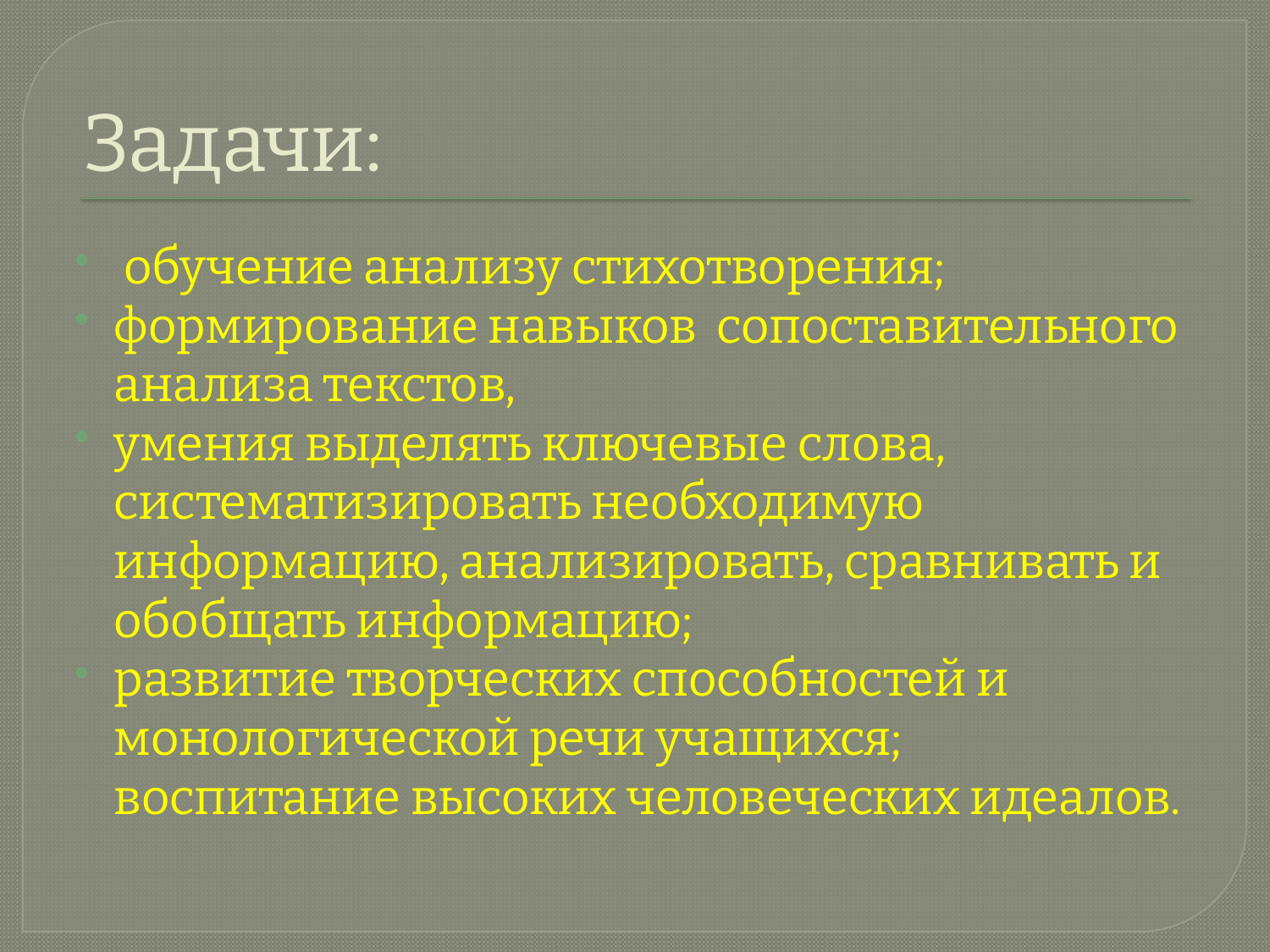

# Задачи:
 обучение анализу стихотворения;
формирование навыков  сопоставительного анализа текстов,
умения выделять ключевые слова, систематизировать необходимую информацию, анализировать, сравнивать и обобщать информацию;
развитие творческих способностей и монологической речи учащихся; воспитание высоких человеческих идеалов.